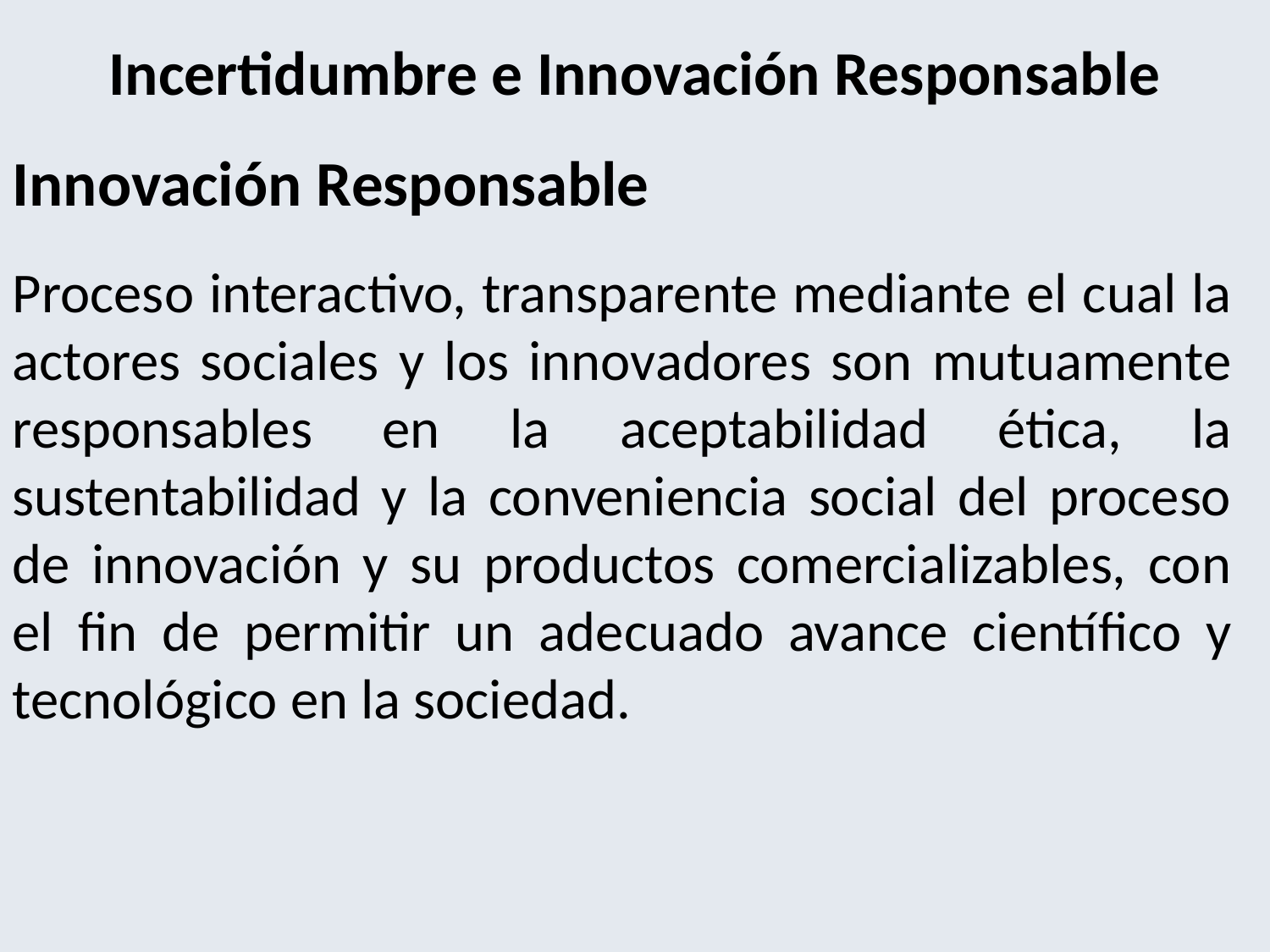

# Incertidumbre e Innovación Responsable
Innovación Responsable

Proceso interactivo, transparente mediante el cual la actores sociales y los innovadores son mutuamente responsables en la aceptabilidad ética, la sustentabilidad y la conveniencia social del proceso de innovación y su productos comercializables, con el fin de permitir un adecuado avance científico y tecnológico en la sociedad.